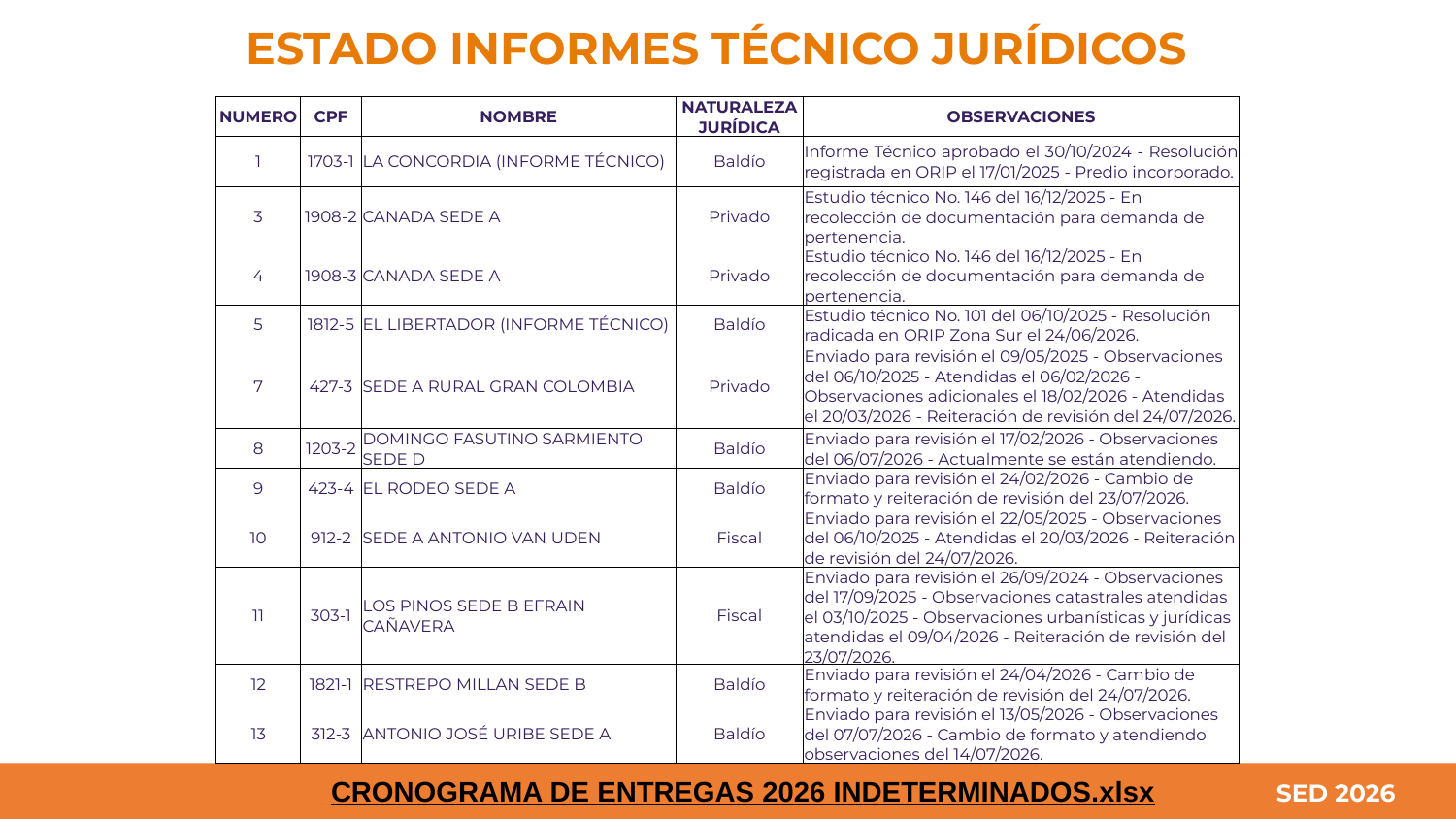

# ESTADO INFORMES TÉCNICO JURÍDICOS
| NUMERO | CPF | NOMBRE | NATURALEZA JURÍDICA | OBSERVACIONES |
| --- | --- | --- | --- | --- |
| 1 | 1703-1 | LA CONCORDIA (INFORME TÉCNICO) | Baldío | Informe Técnico aprobado el 30/10/2024 - Resolución registrada en ORIP el 17/01/2025 - Predio incorporado. |
| 3 | 1908-2​ | CANADA SEDE A​ | Privado | Estudio técnico No. 146 del 16/12/2025 - En recolección de documentación para demanda de pertenencia. |
| 4 | 1908-3 | CANADA SEDE A​ | Privado | Estudio técnico No. 146 del 16/12/2025 - En recolección de documentación para demanda de pertenencia. |
| 5 | 1812-5 | EL LIBERTADOR​ (INFORME TÉCNICO) | Baldío | Estudio técnico No. 101 del 06/10/2025 - Resolución radicada en ORIP Zona Sur el 24/06/2026. |
| 7 | 427-3​ | SEDE A RURAL GRAN COLOMBIA​ | Privado | Enviado para revisión el 09/05/2025 - Observaciones del 06/10/2025 - Atendidas el 06/02/2026 - Observaciones adicionales el 18/02/2026 - Atendidas el 20/03/2026 - Reiteración de revisión del 24/07/2026. |
| 8 | 1203-2 | DOMINGO FASUTINO SARMIENTO SEDE D | Baldío | Enviado para revisión el 17/02/2026 - Observaciones del 06/07/2026 - Actualmente se están atendiendo. |
| 9 | 423-4 | EL RODEO SEDE A | Baldío | Enviado para revisión el 24/02/2026 - Cambio de formato y reiteración de revisión del 23/07/2026. |
| 10 | 912-2 | SEDE A ANTONIO VAN UDEN | Fiscal | Enviado para revisión el 22/05/2025 - Observaciones del 06/10/2025 - Atendidas el 20/03/2026 - Reiteración de revisión del 24/07/2026. |
| 11 | 303-1 | LOS PINOS SEDE B EFRAIN CAÑAVERA | Fiscal | Enviado para revisión el 26/09/2024 - Observaciones del 17/09/2025 - Observaciones catastrales atendidas el 03/10/2025 - Observaciones urbanísticas y jurídicas atendidas el 09/04/2026 - Reiteración de revisión del 23/07/2026. |
| 12 | 1821-1 | RESTREPO MILLAN SEDE B | Baldío | Enviado para revisión el 24/04/2026 - Cambio de formato y reiteración de revisión del 24/07/2026. |
| 13 | 312-3 | ANTONIO JOSÉ URIBE SEDE A | Baldío | Enviado para revisión el 13/05/2026 - Observaciones del 07/07/2026 - Cambio de formato y atendiendo observaciones del 14/07/2026. |

SED 2026
CRONOGRAMA DE ENTREGAS 2026 INDETERMINADOS.xlsx